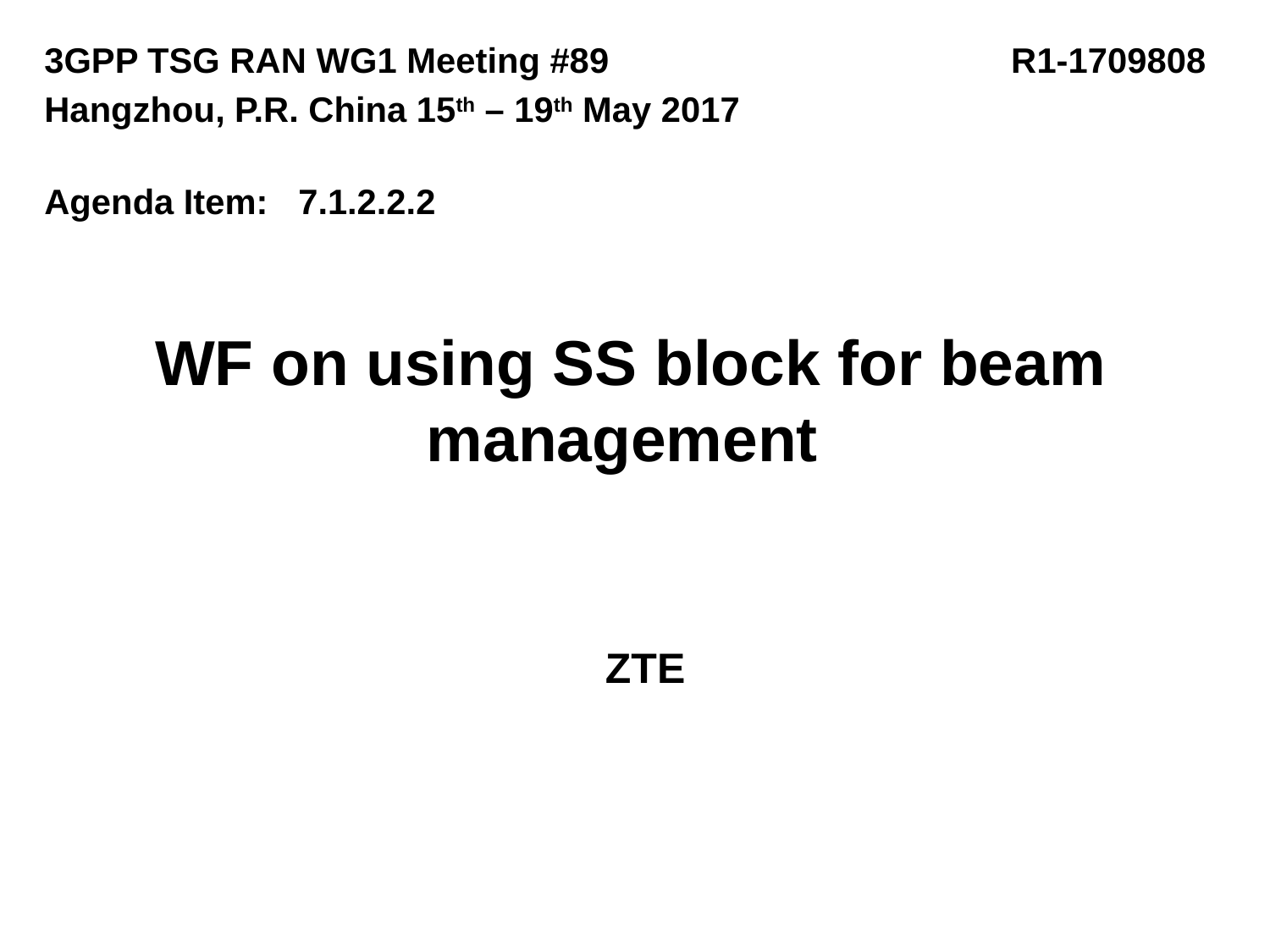

3GPP TSG RAN WG1 Meeting #89			        R1-1709808
Hangzhou, P.R. China 15th – 19th May 2017

Agenda Item:	7.1.2.2.2

# WF on using SS block for beam management
ZTE